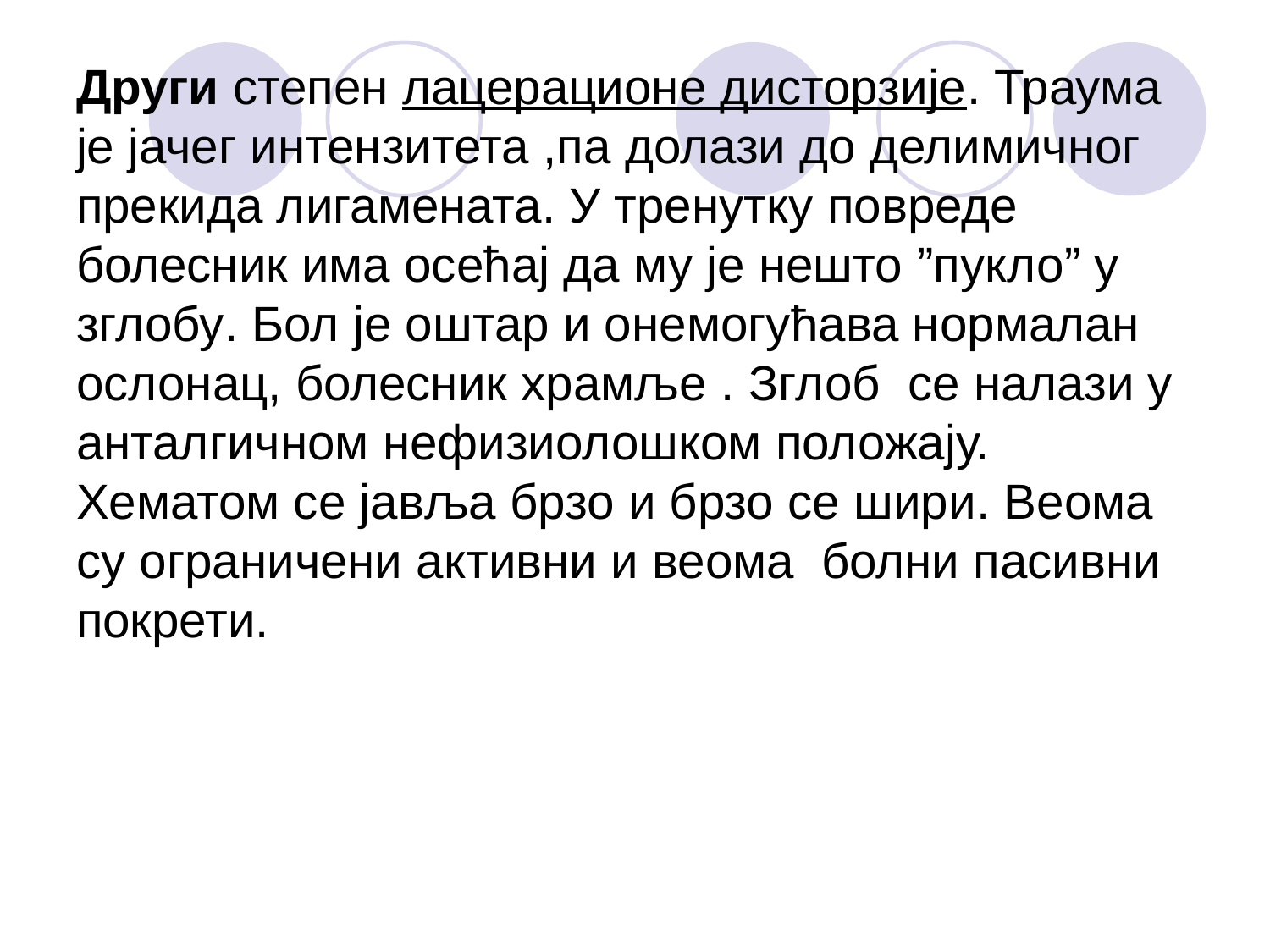

# Други степен лацерационе дисторзије. Траума је јачег интензитета ,пa долази до делимичног прекида лигамената. У тренутку повреде  болесник има осећај да му је нешто ”пукло” у зглобу. Бол je oштар и онемогућава нормалан ослонац, болесник храмље . Зглоб  се налази у анталгичном нефизиолошком положају. Хематом се јавља брзо и брзо се шири. Веома су ограничени активни и веома  болни пасивни покрети.